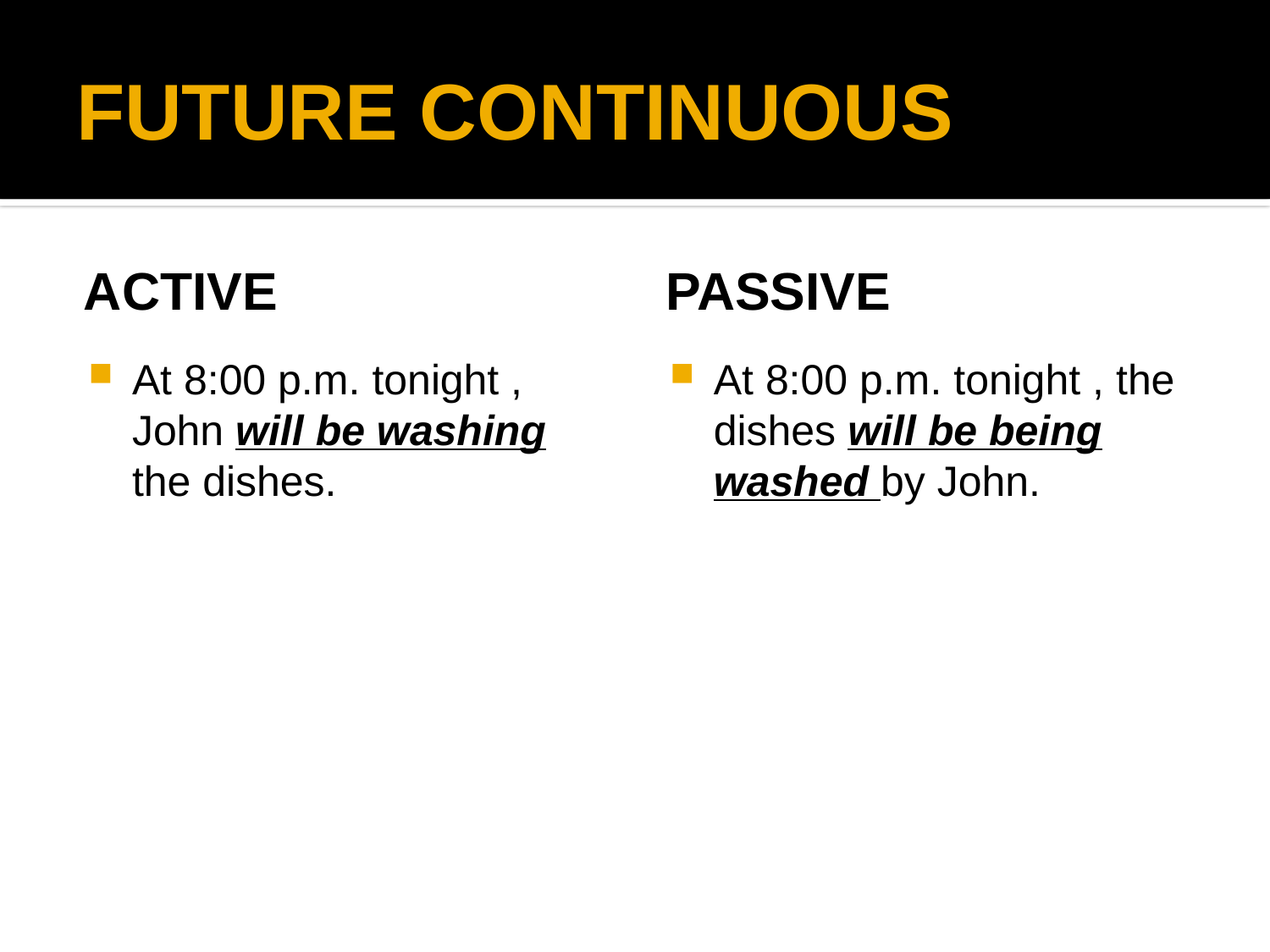

# FUTURE CONTINUOUS
active
passive
At 8:00 p.m. tonight , John will be washing the dishes.
At 8:00 p.m. tonight , the dishes will be being washed by John.